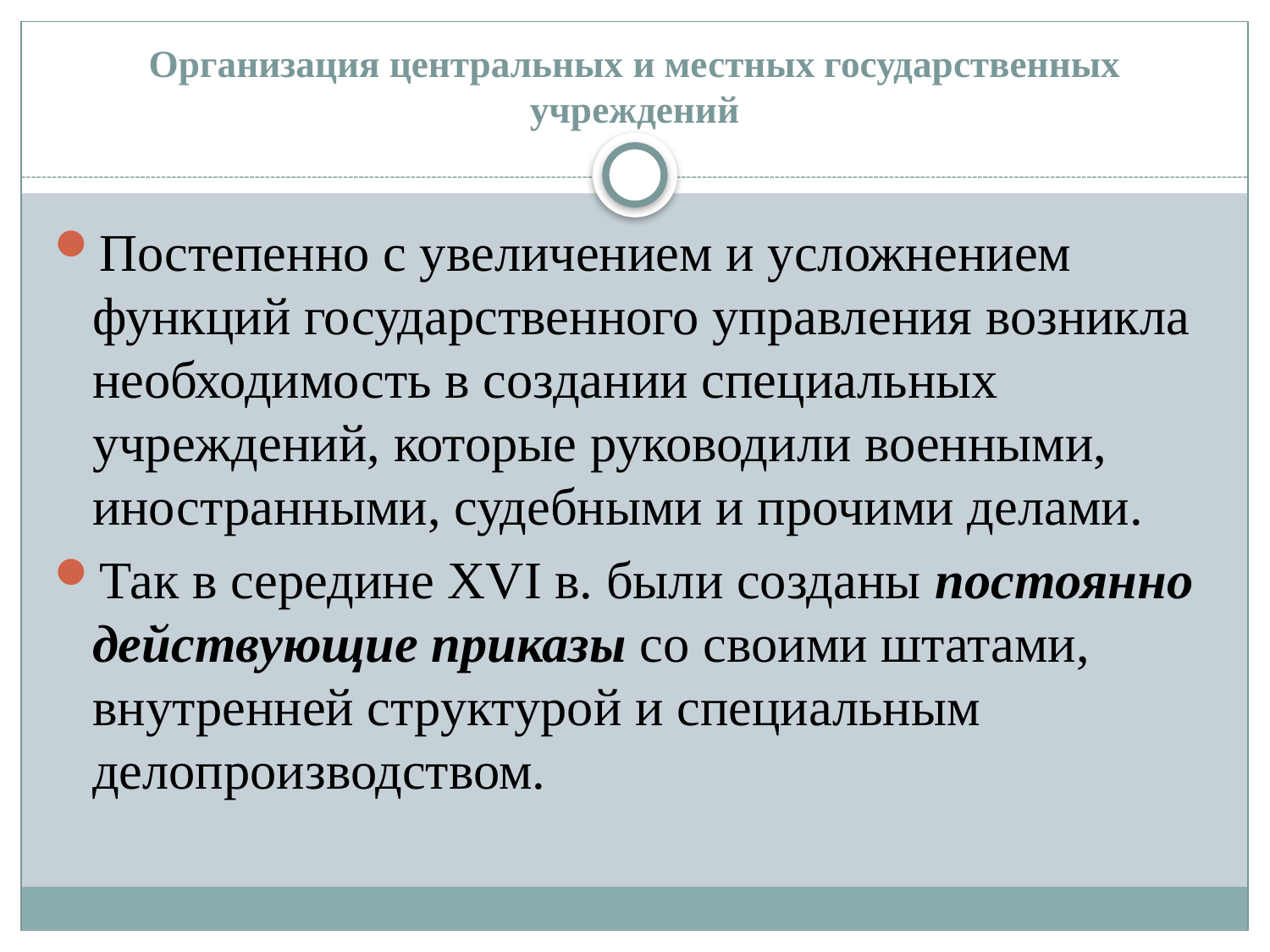

# Организация центральных и местных государственных учреждений
Постепенно с увеличением и усложнением функций государственного управления возникла необходимость в создании специальных учреждений, которые руководили военными, иностранными, судебными и прочими делами.
Так в середине XVI в. были созданы постоянно действующие приказы со своими штатами, внутренней структурой и специальным делопроизводством.